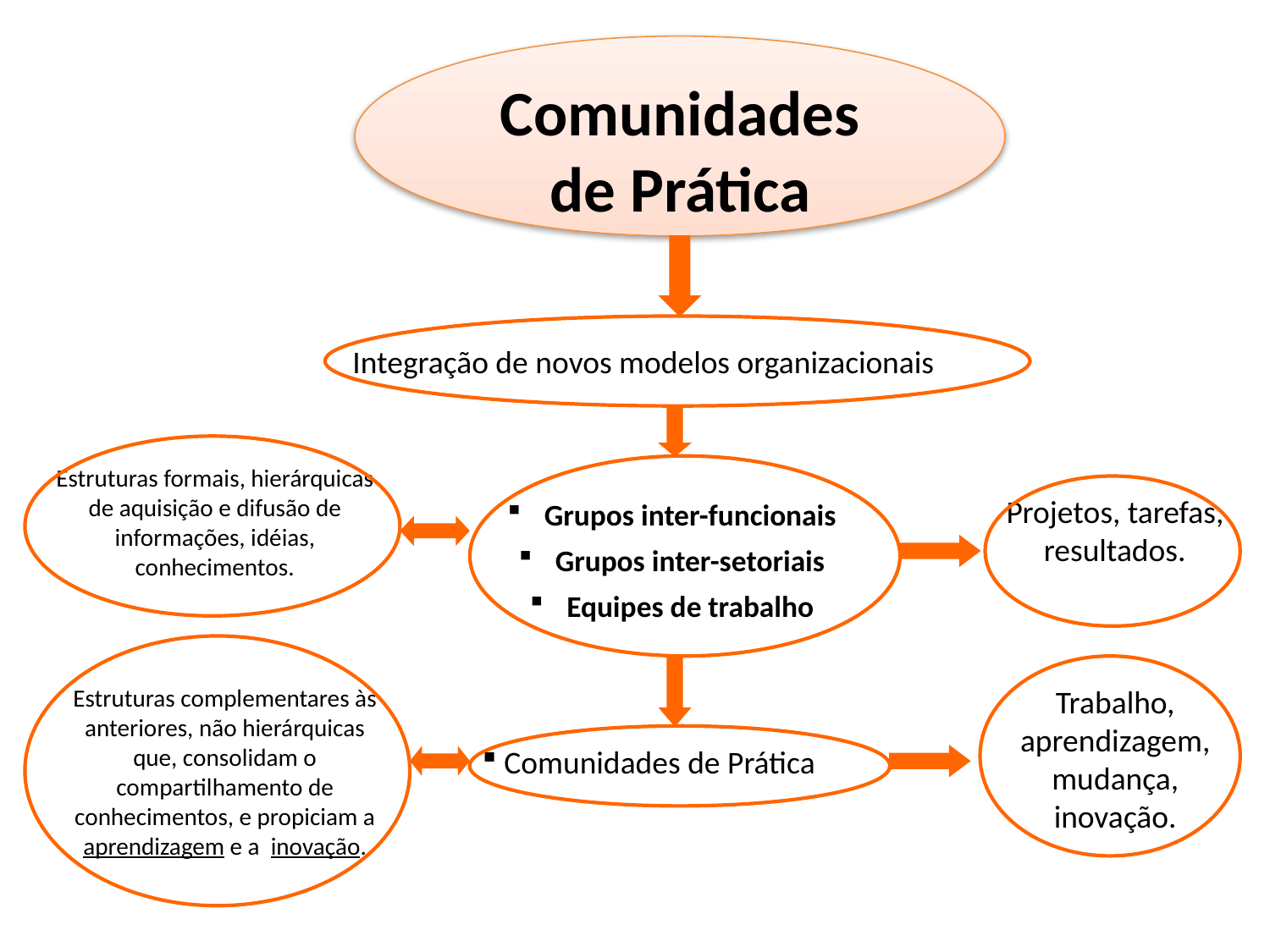

Comunidades de Prática

Integração de novos modelos organizacionais

Estruturas formais, hierárquicas de aquisição e difusão de informações, idéias, conhecimentos.

Projetos, tarefas, resultados.
 Grupos inter-funcionais
 Grupos inter-setoriais
 Equipes de trabalho

Trabalho,
aprendizagem, mudança, inovação.
Estruturas complementares às anteriores, não hierárquicas que, consolidam o compartilhamento de conhecimentos, e propiciam a aprendizagem e a  inovação.

 Comunidades de Prática